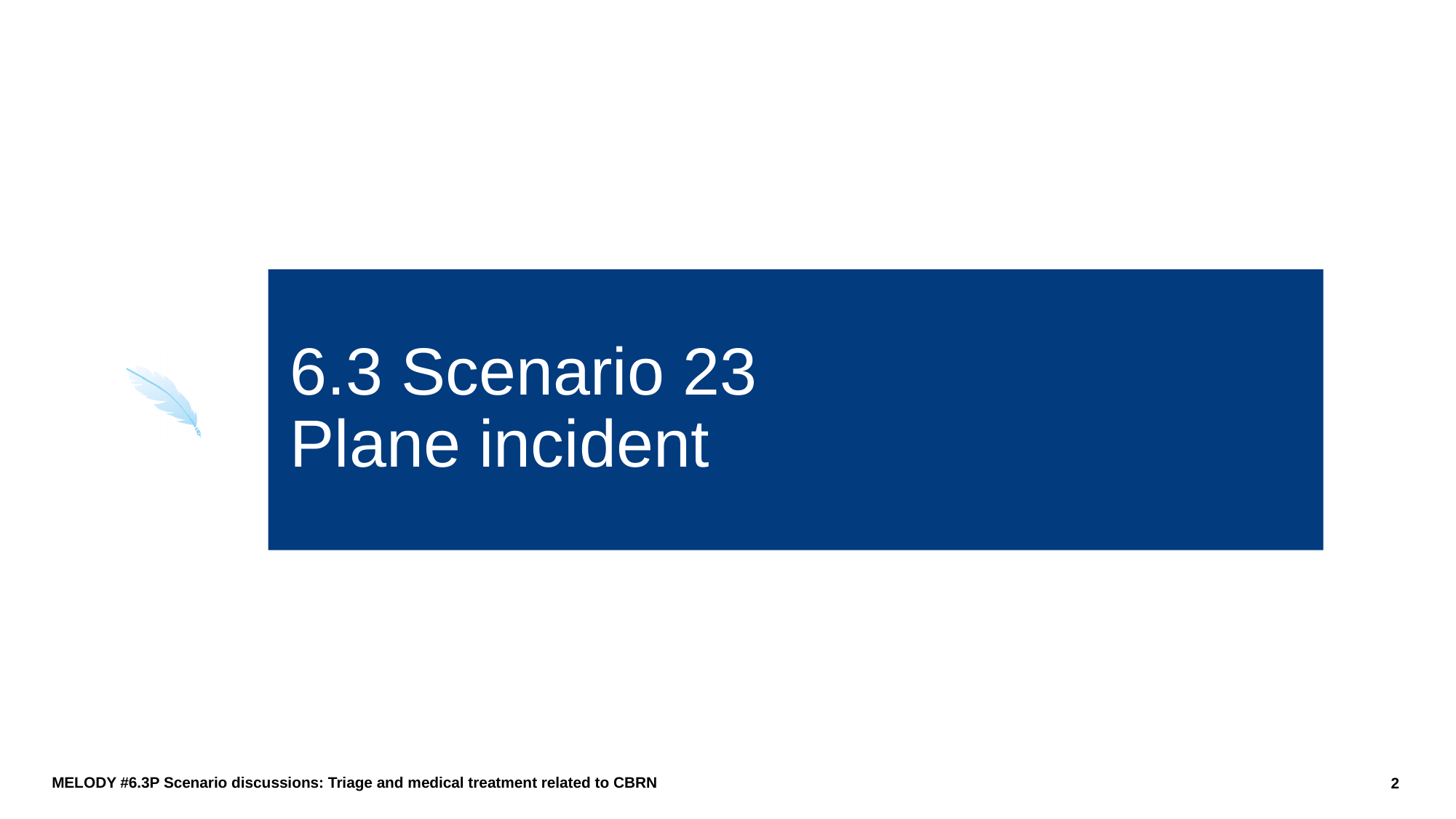

# 6.3 Scenario 23 Plane incident
MELODY #6.3P Scenario discussions: Triage and medical treatment related to CBRN
2